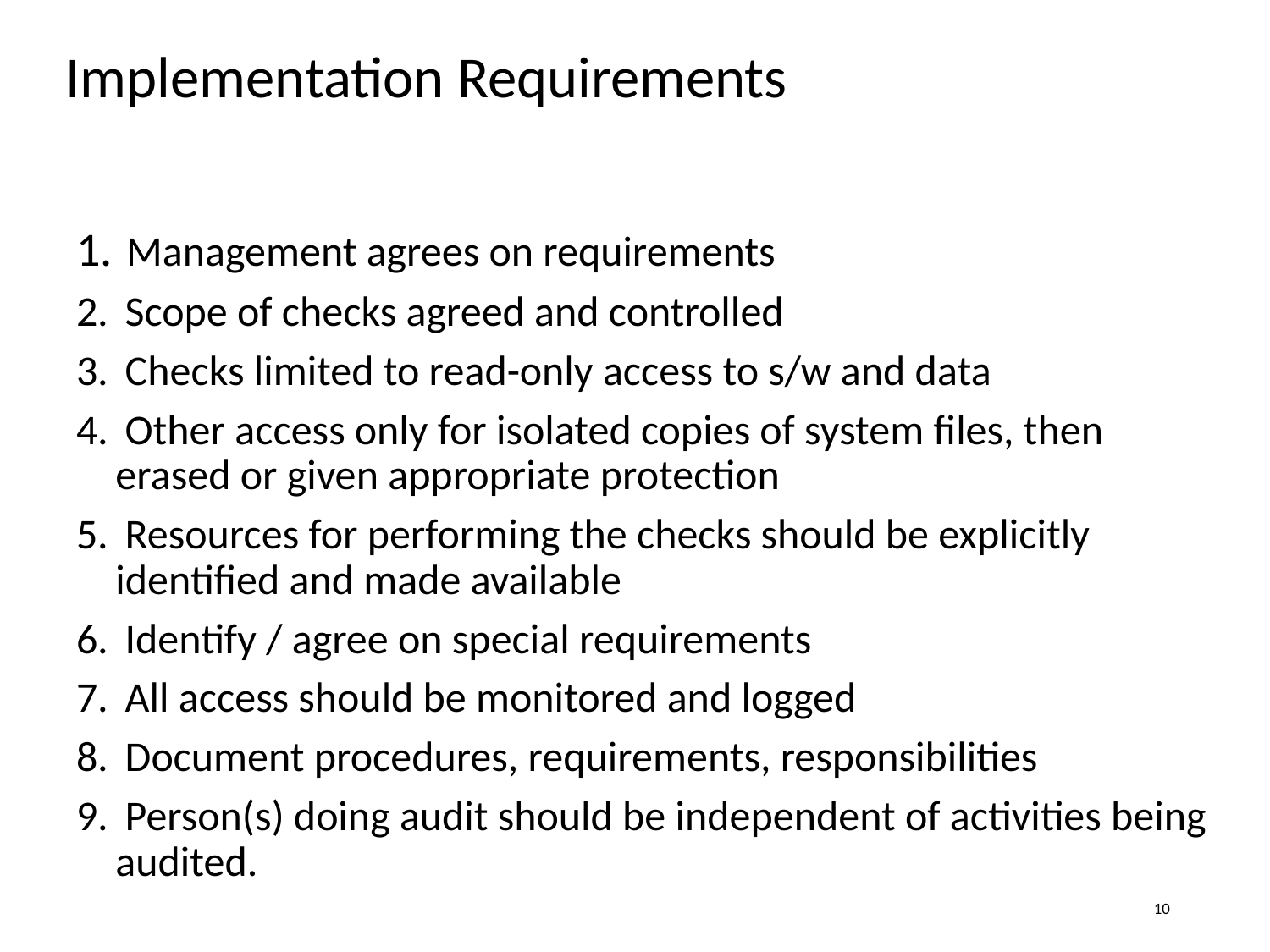

# Implementation Requirements
 Management agrees on requirements
 Scope of checks agreed and controlled
 Checks limited to read-only access to s/w and data
 Other access only for isolated copies of system files, then erased or given appropriate protection
 Resources for performing the checks should be explicitly identified and made available
 Identify / agree on special requirements
 All access should be monitored and logged
 Document procedures, requirements, responsibilities
 Person(s) doing audit should be independent of activities being audited.
10